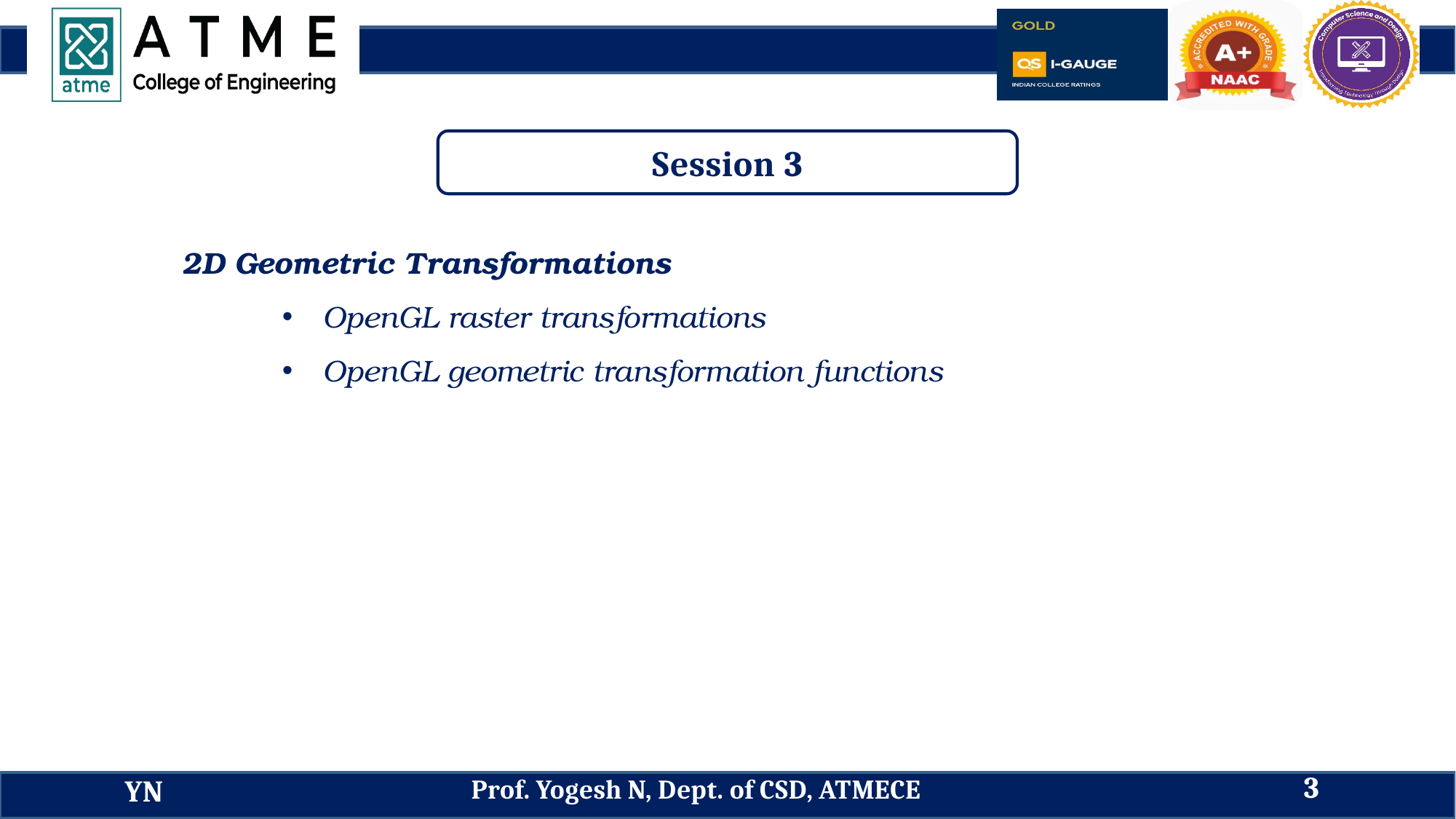

Session 3
2D Geometric Transformations
OpenGL raster transformations
OpenGL geometric transformation functions
3
Prof. Yogesh N, Dept. of CSD, ATMECE
YN